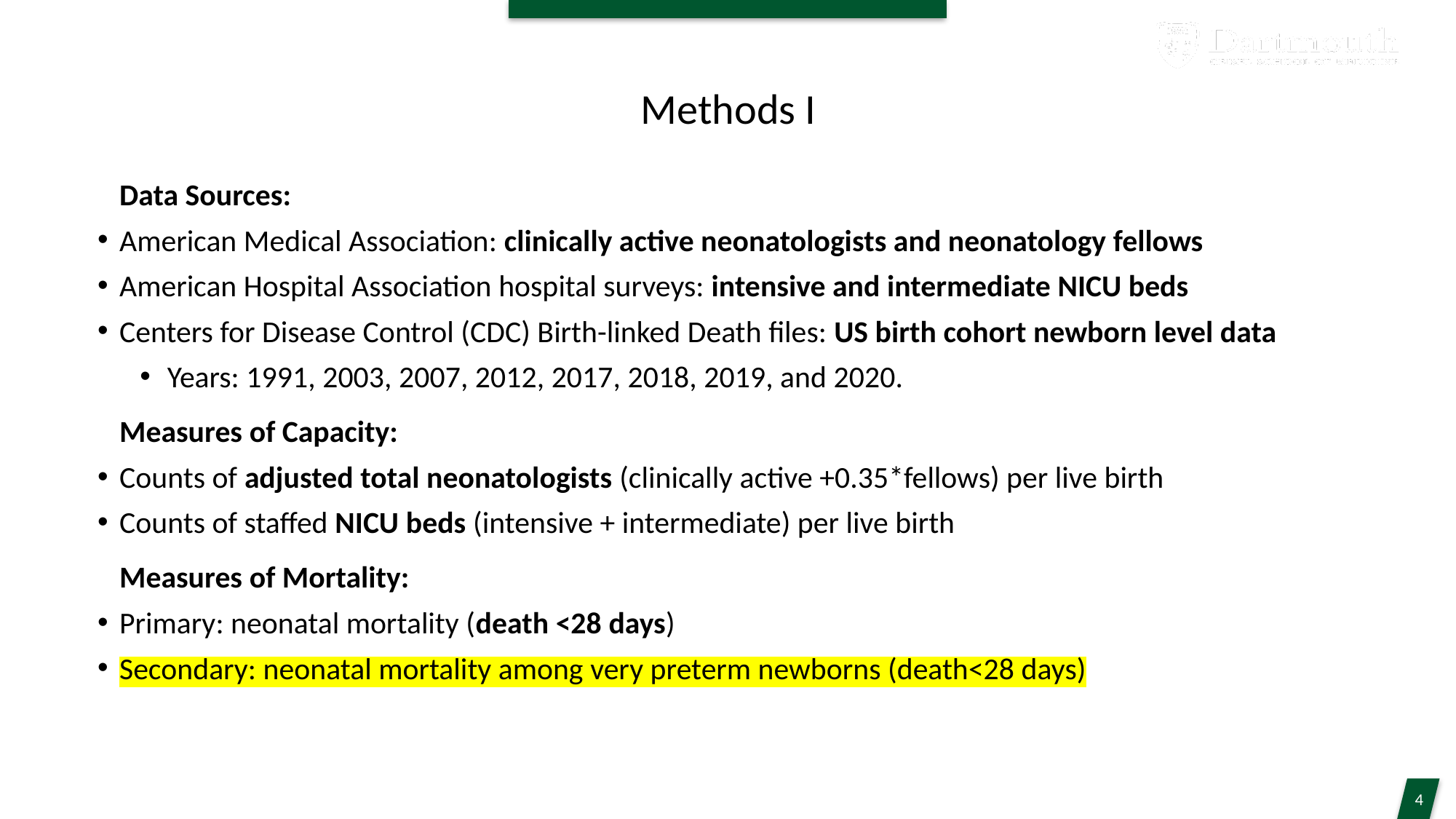

# Methods I
Data Sources:
American Medical Association: clinically active neonatologists and neonatology fellows
American Hospital Association hospital surveys: intensive and intermediate NICU beds
Centers for Disease Control (CDC) Birth-linked Death files: US birth cohort newborn level data
Years: 1991, 2003, 2007, 2012, 2017, 2018, 2019, and 2020.
Measures of Capacity:
Counts of adjusted total neonatologists (clinically active +0.35*fellows) per live birth
Counts of staffed NICU beds (intensive + intermediate) per live birth
Measures of Mortality:
Primary: neonatal mortality (death <28 days)
Secondary: neonatal mortality among very preterm newborns (death<28 days)
4